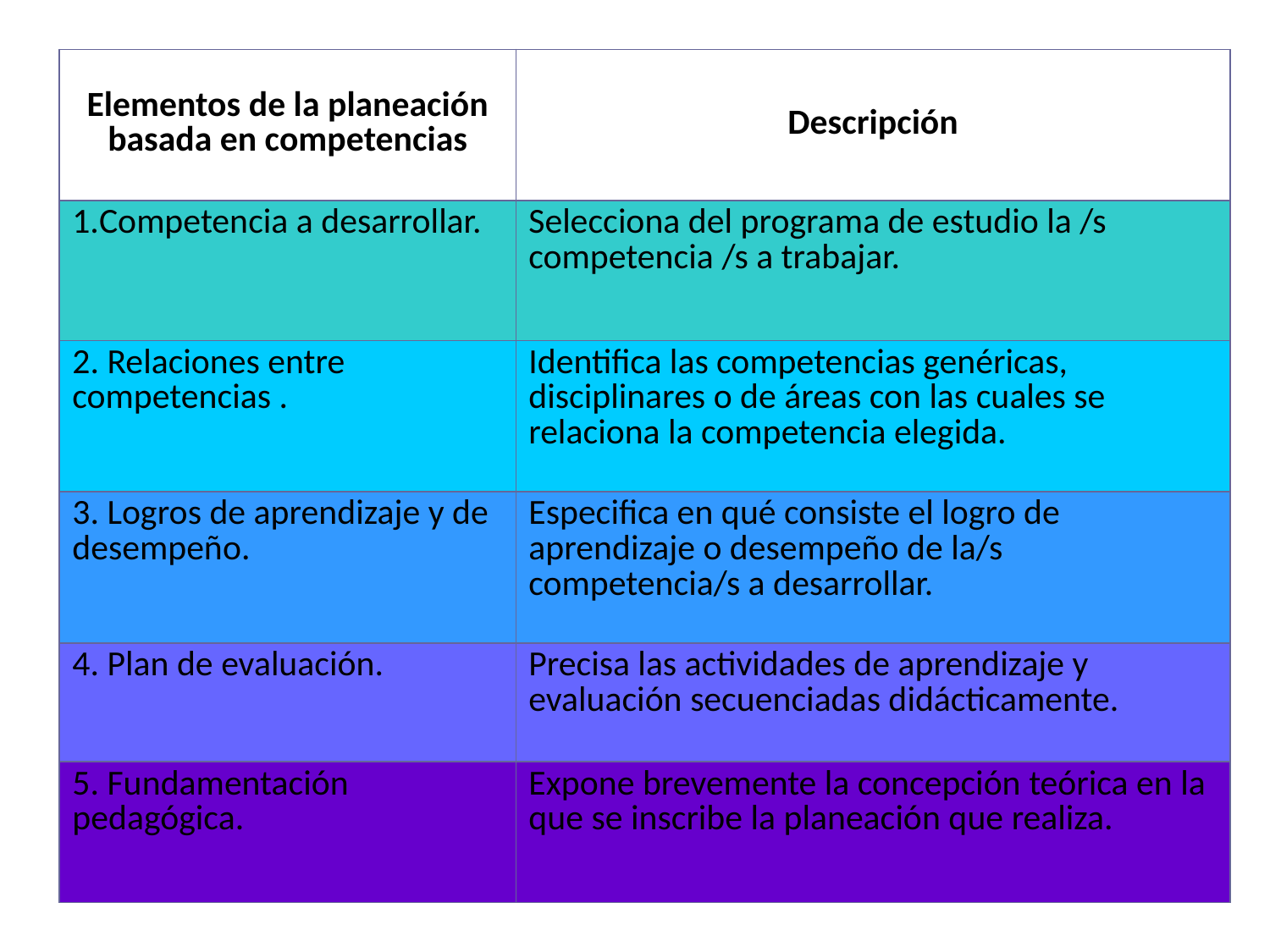

| Elementos de la planeación basada en competencias | Descripción |
| --- | --- |
| Competencia a desarrollar. | Selecciona del programa de estudio la /s competencia /s a trabajar. |
| 2. Relaciones entre competencias . | Identifica las competencias genéricas, disciplinares o de áreas con las cuales se relaciona la competencia elegida. |
| 3. Logros de aprendizaje y de desempeño. | Especifica en qué consiste el logro de aprendizaje o desempeño de la/s competencia/s a desarrollar. |
| 4. Plan de evaluación. | Precisa las actividades de aprendizaje y evaluación secuenciadas didácticamente. |
| 5. Fundamentación pedagógica. | Expone brevemente la concepción teórica en la que se inscribe la planeación que realiza. |